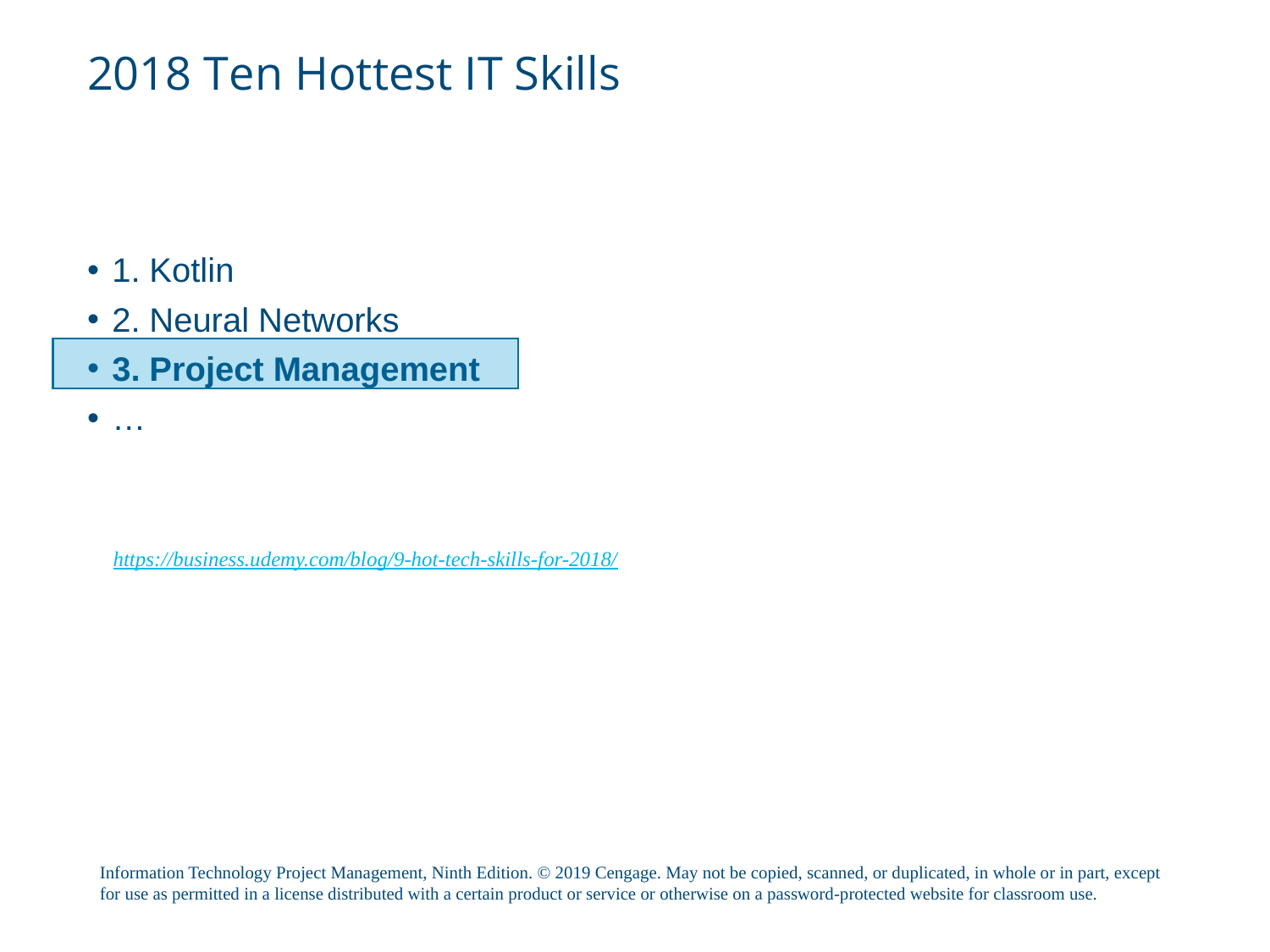

# 2018 Ten Hottest IT Skills
1. Kotlin
2. Neural Networks
3. Project Management
…

https://business.udemy.com/blog/9-hot-tech-skills-for-2018/
Information Technology Project Management, Ninth Edition. © 2019 Cengage. May not be copied, scanned, or duplicated, in whole or in part, except for use as permitted in a license distributed with a certain product or service or otherwise on a password-protected website for classroom use.